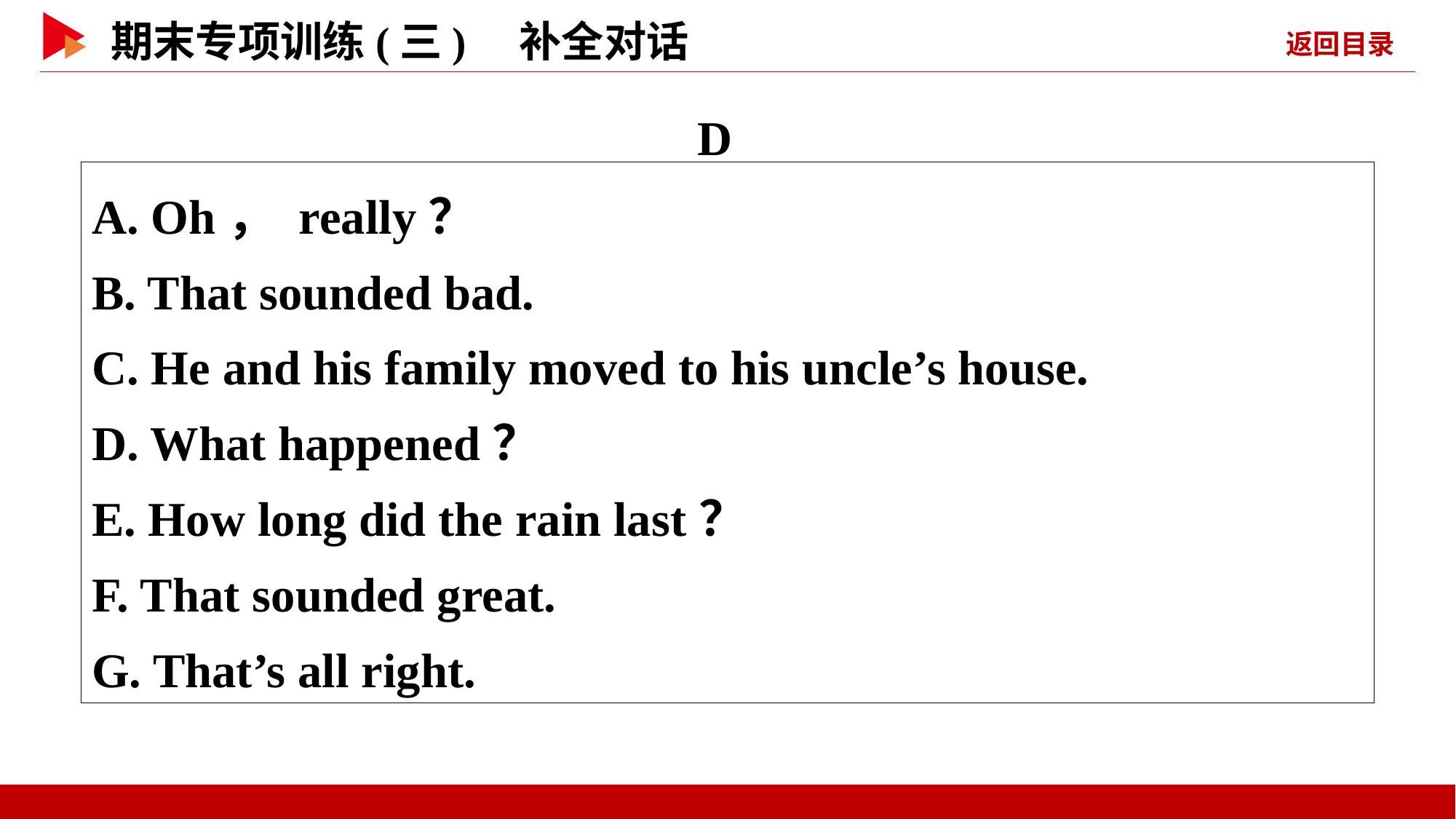

D
A. Oh， really？
B. That sounded bad.
C. He and his family moved to his uncle’s house.
D. What happened？
E. How long did the rain last？
F. That sounded great.
G. That’s all right.